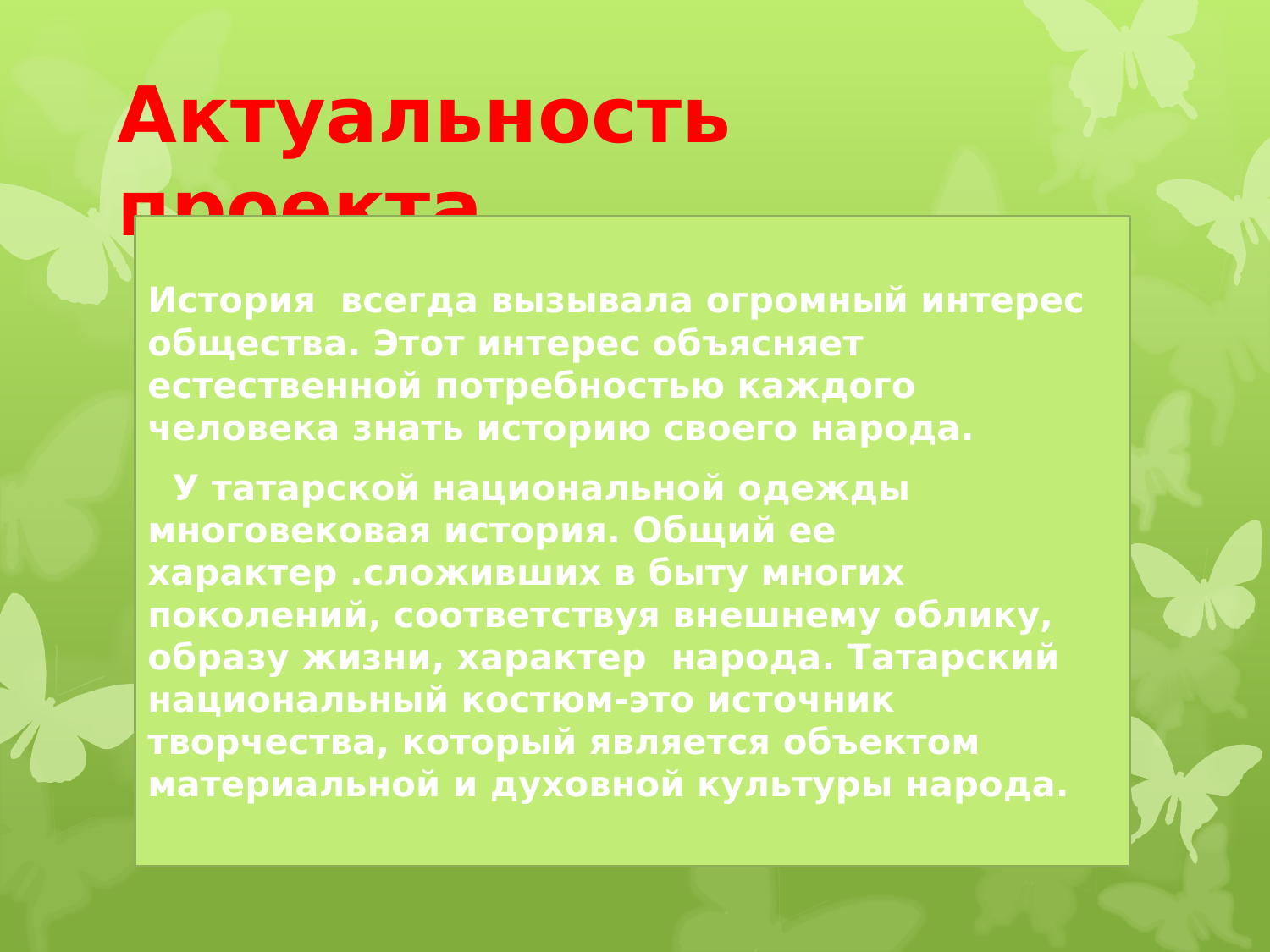

# Актуальность проекта.
История  всегда вызывала огромный интерес общества. Этот интерес объясняет естественной потребностью каждого человека знать историю своего народа.
  У татарской национальной одежды многовековая история. Общий ее характер .сложивших в быту многих поколений, соответствуя внешнему облику, образу жизни, характер  народа. Татарский национальный костюм-это источник творчества, который является объектом материальной и духовной культуры народа.
татарская